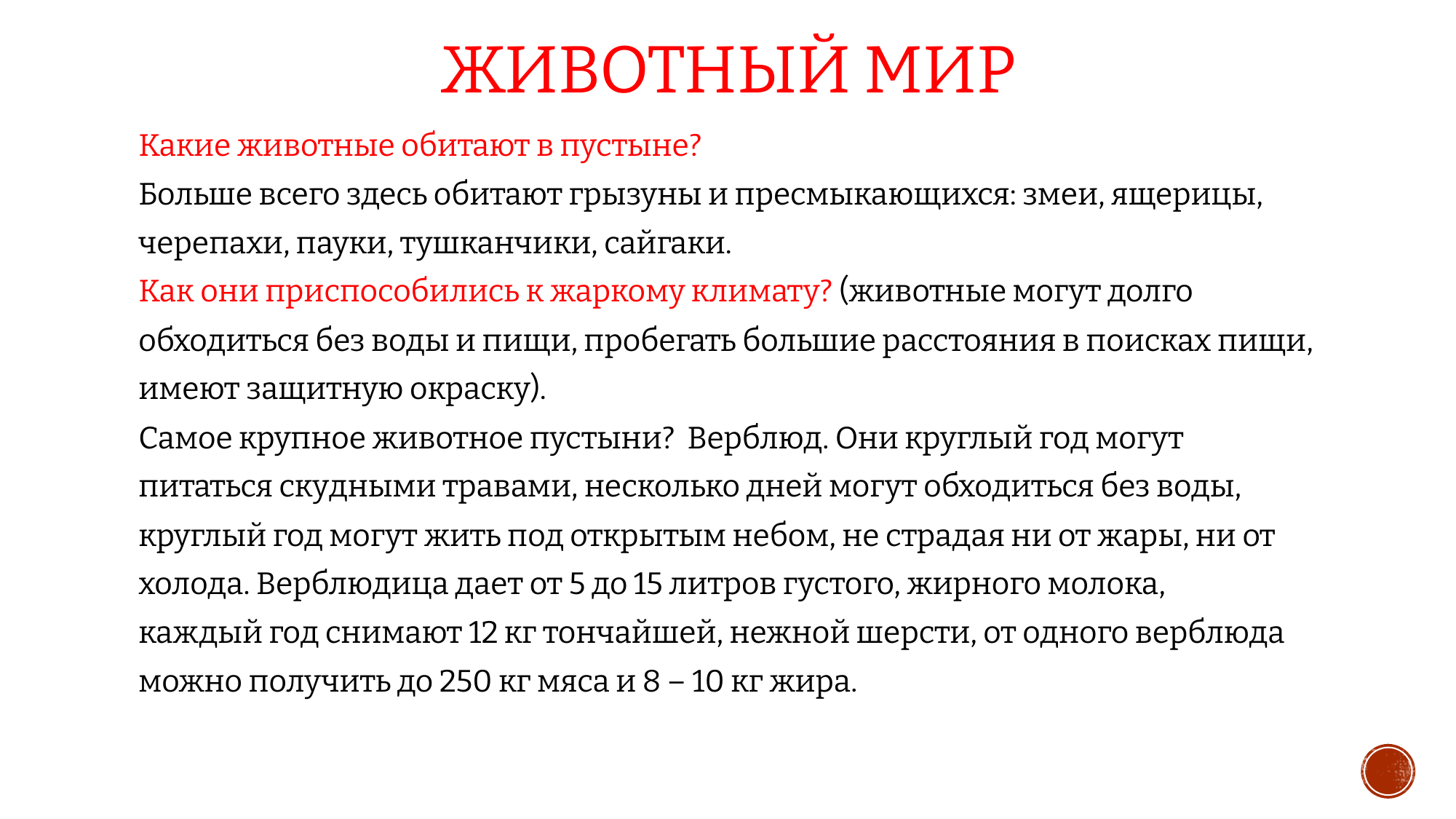

# Животный мир
Какие животные обитают в пустыне?
Больше всего здесь обитают грызуны и пресмыкающихся: змеи, ящерицы,
черепахи, пауки, тушканчики, сайгаки.
Как они приспособились к жаркому климату? (животные могут долго
обходиться без воды и пищи, пробегать большие расстояния в поисках пищи,
имеют защитную окраску).
Самое крупное животное пустыни?  Верблюд. Они круглый год могут
питаться скудными травами, несколько дней могут обходиться без воды,
круглый год могут жить под открытым небом, не страдая ни от жары, ни от
холода. Верблюдица дает от 5 до 15 литров густого, жирного молока,
каждый год снимают 12 кг тончайшей, нежной шерсти, от одного верблюда
можно получить до 250 кг мяса и 8 – 10 кг жира.